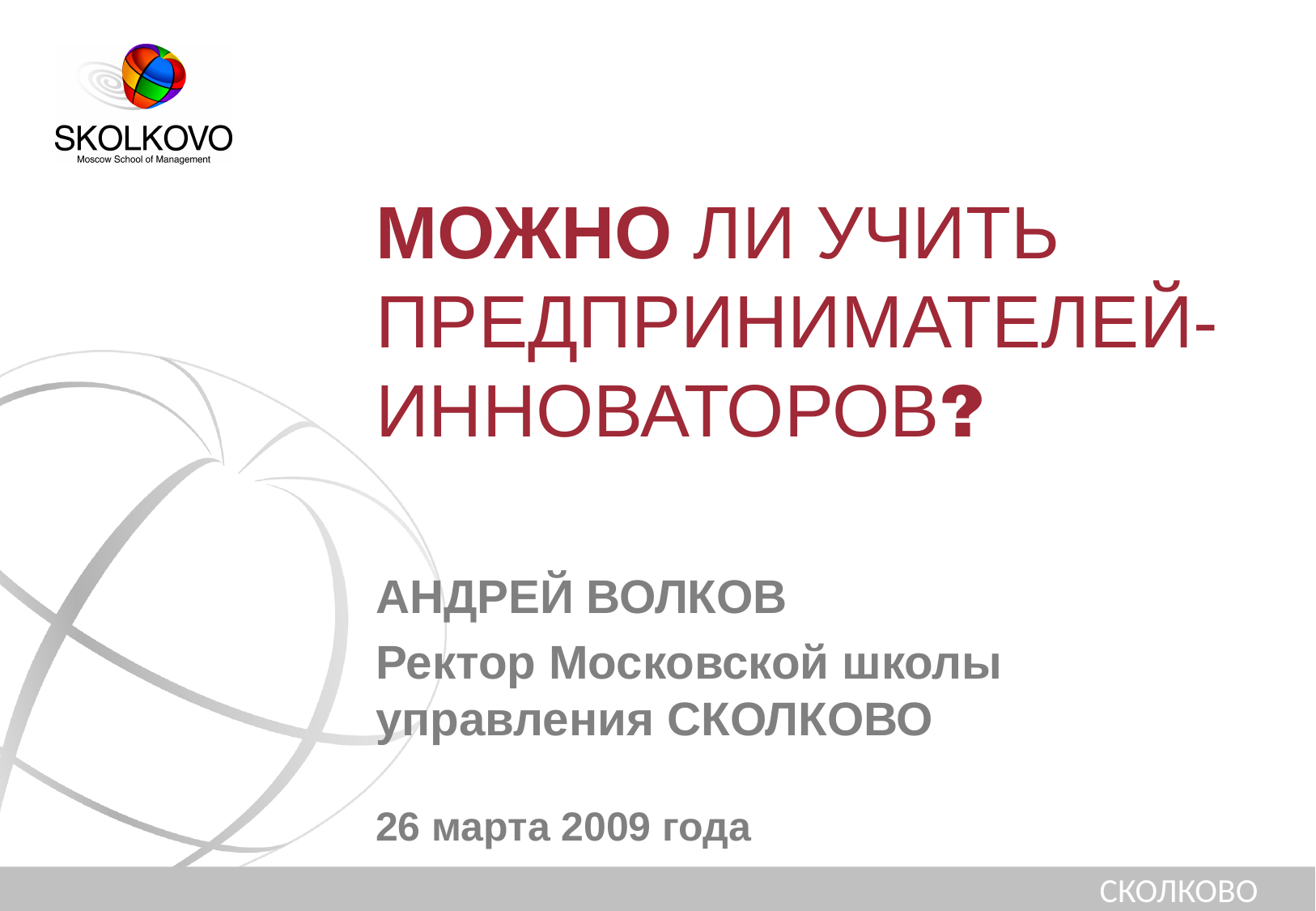

# МОЖНО ЛИ УЧИТЬ ПРЕДПРИНИМАТЕЛЕЙ-ИННОВАТОРОВ?
АНДРЕЙ ВОЛКОВ
Ректор Московской школы управления СКОЛКОВО

26 марта 2009 года